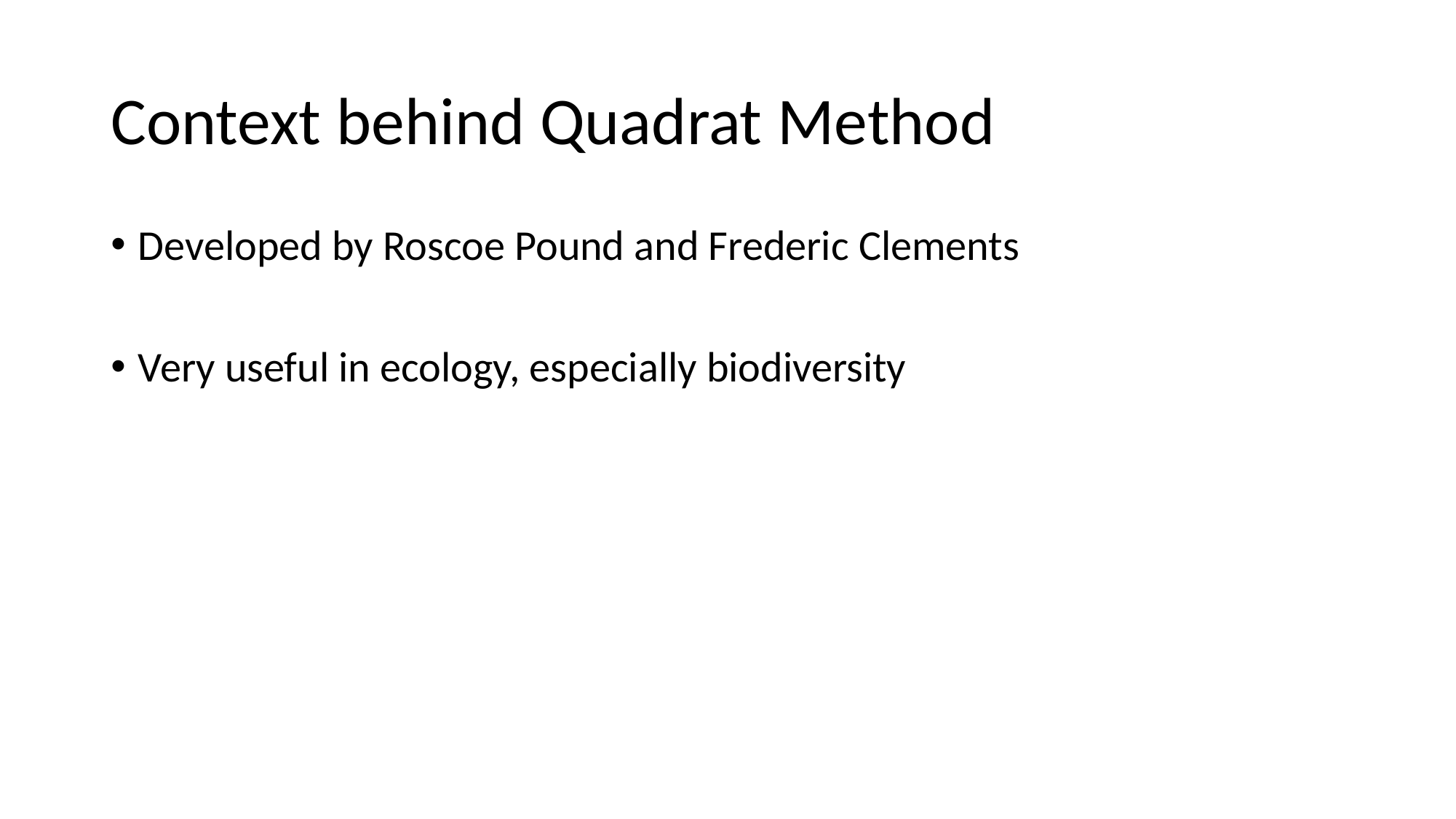

# Context behind Quadrat Method
Developed by Roscoe Pound and Frederic Clements

Very useful in ecology, especially biodiversity